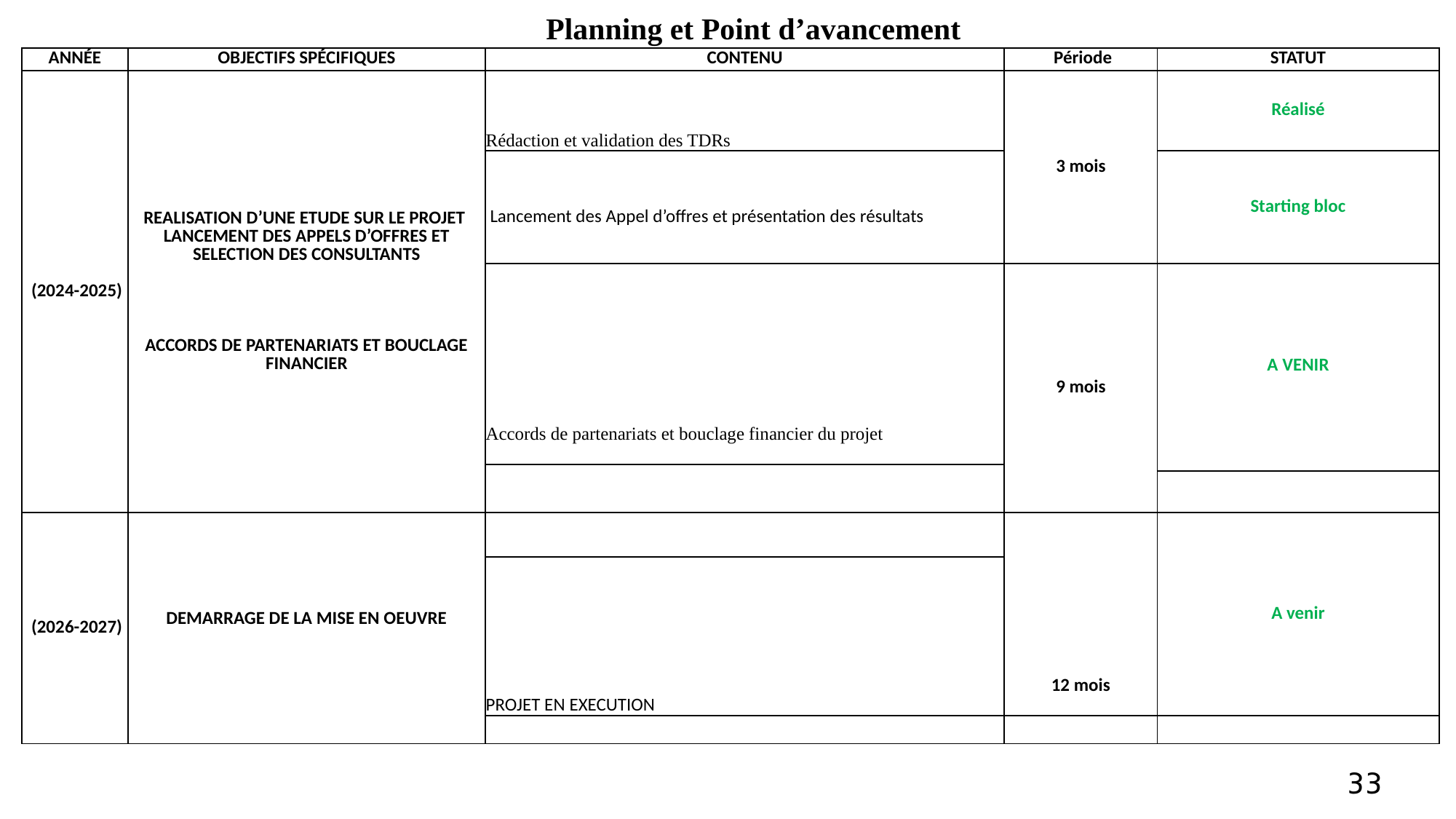

Planning et Point d’avancement
| ANNÉE | OBJECTIFS SPÉCIFIQUES | CONTENU | Période | STATUT |
| --- | --- | --- | --- | --- |
| (2024-2025) | REALISATION D’UNE ETUDE SUR LE PROJET LANCEMENT DES APPELS D’OFFRES ET SELECTION DES CONSULTANTS ACCORDS DE PARTENARIATS ET BOUCLAGE FINANCIER | Rédaction et validation des TDRs | 3 mois | Réalisé |
|  |  | Lancement des Appel d’offres et présentation des résultats |  | Starting bloc |
|  |  | Accords de partenariats et bouclage financier du projet | 9 mois | A VENIR |
|  |  |  |  | EN COURS RESTE À FAIRE |
|  |  |  |  |  |
| (2026-2027) | DEMARRAGE DE LA MISE EN OEUVRE |  | 12 mois | A venir |
|  |  | PROJET EN EXECUTION |  |  |
|  |  |  |  |  |
33